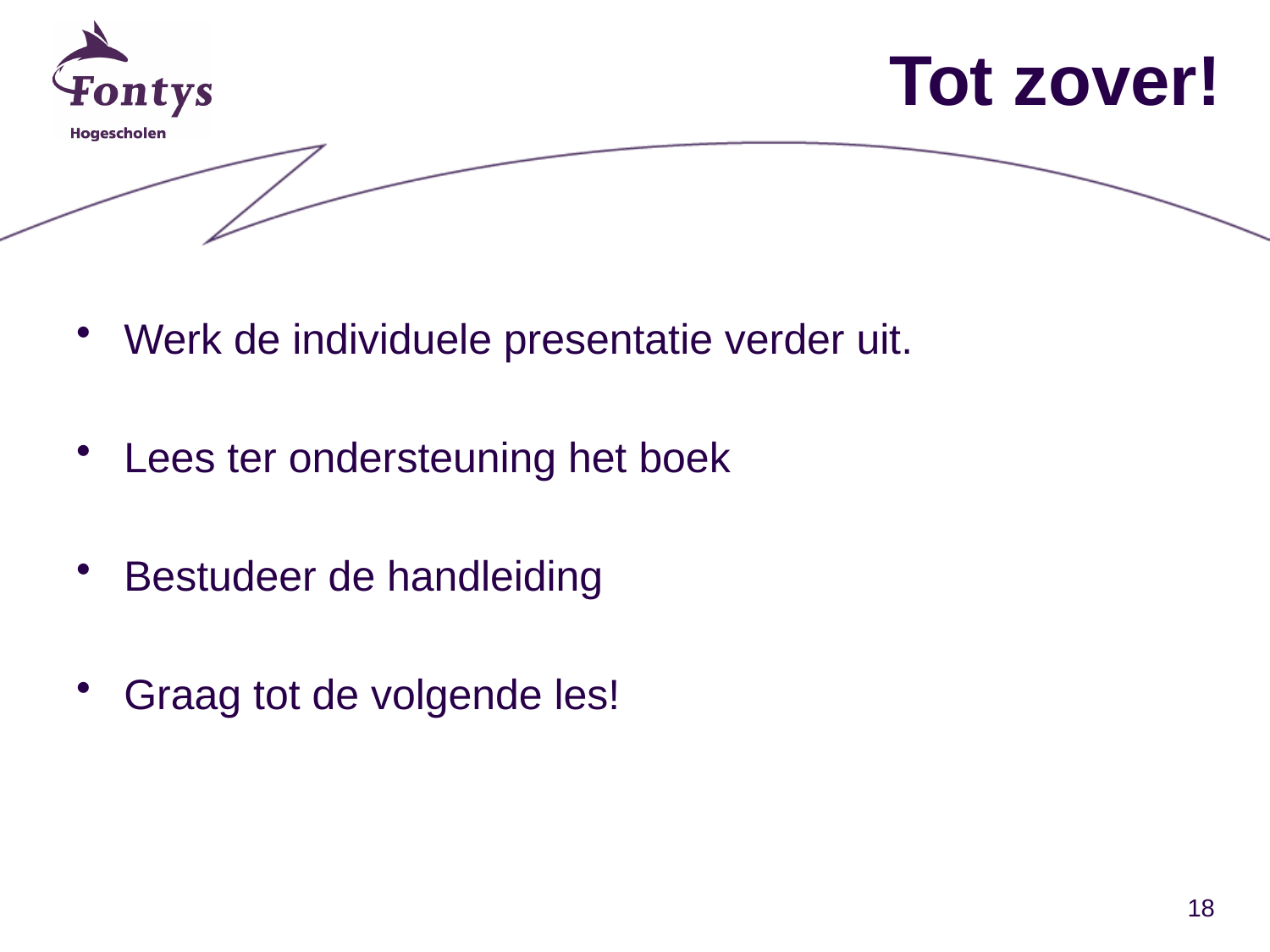

# Tot zover!

Werk de individuele presentatie verder uit.

Lees ter ondersteuning het boek

Bestudeer de handleiding

Graag tot de volgende les!